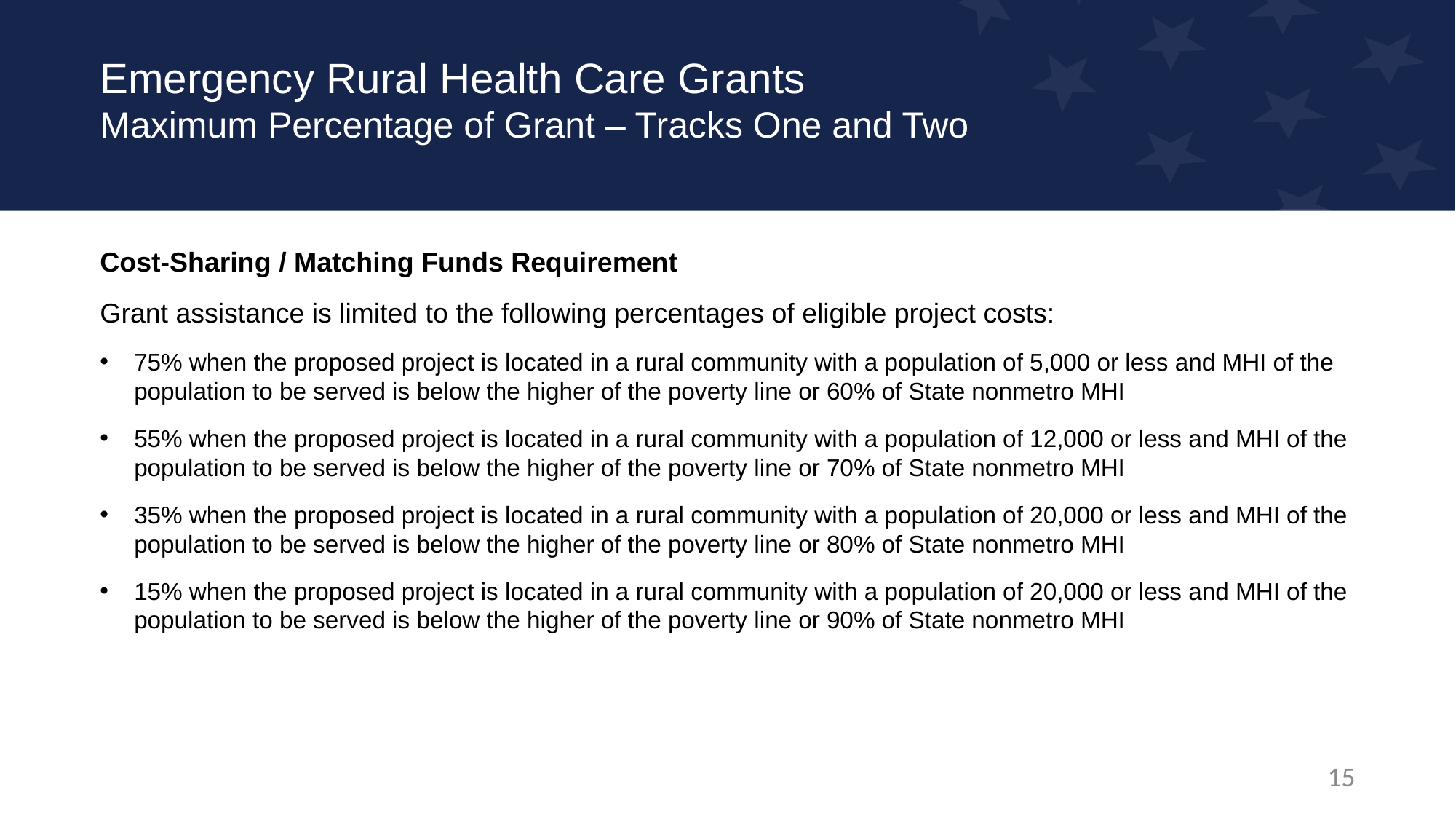

# Emergency Rural Health Care Grants Maximum Percentage of Grant – Tracks One and Two
Cost-Sharing / Matching Funds Requirement
Grant assistance is limited to the following percentages of eligible project costs:
75% when the proposed project is located in a rural community with a population of 5,000 or less and MHI of the population to be served is below the higher of the poverty line or 60% of State nonmetro MHI
55% when the proposed project is located in a rural community with a population of 12,000 or less and MHI of the population to be served is below the higher of the poverty line or 70% of State nonmetro MHI
35% when the proposed project is located in a rural community with a population of 20,000 or less and MHI of the population to be served is below the higher of the poverty line or 80% of State nonmetro MHI
15% when the proposed project is located in a rural community with a population of 20,000 or less and MHI of the population to be served is below the higher of the poverty line or 90% of State nonmetro MHI

15